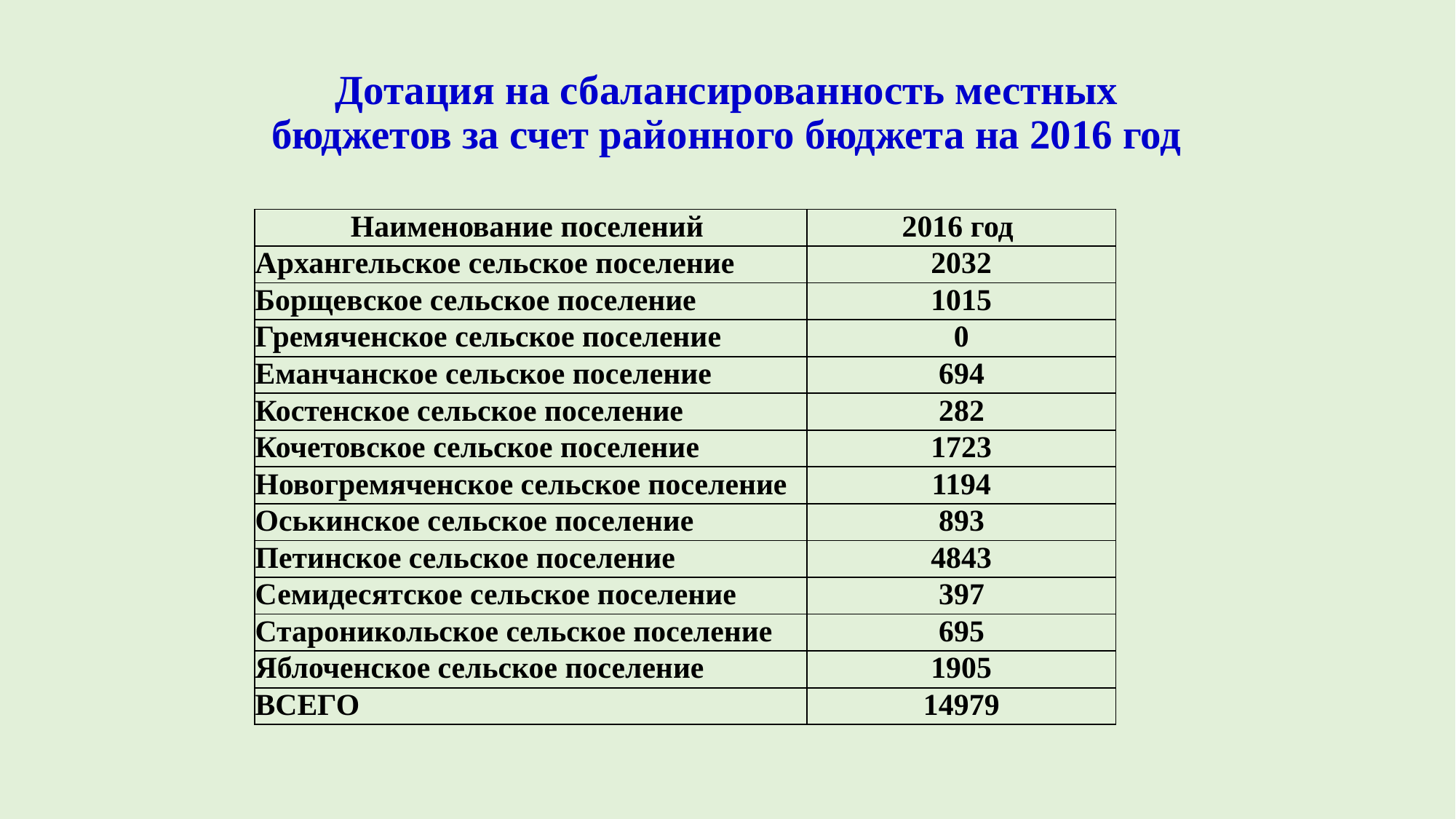

# Дотация на сбалансированность местных бюджетов за счет районного бюджета на 2016 год
| Наименование поселений | 2016 год |
| --- | --- |
| Архангельское сельское поселение | 2032 |
| Борщевское сельское поселение | 1015 |
| Гремяченское сельское поселение | 0 |
| Еманчанское сельское поселение | 694 |
| Костенское сельское поселение | 282 |
| Кочетовское сельское поселение | 1723 |
| Новогремяченское сельское поселение | 1194 |
| Оськинское сельское поселение | 893 |
| Петинское сельское поселение | 4843 |
| Семидесятское сельское поселение | 397 |
| Староникольское сельское поселение | 695 |
| Яблоченское сельское поселение | 1905 |
| ВСЕГО | 14979 |